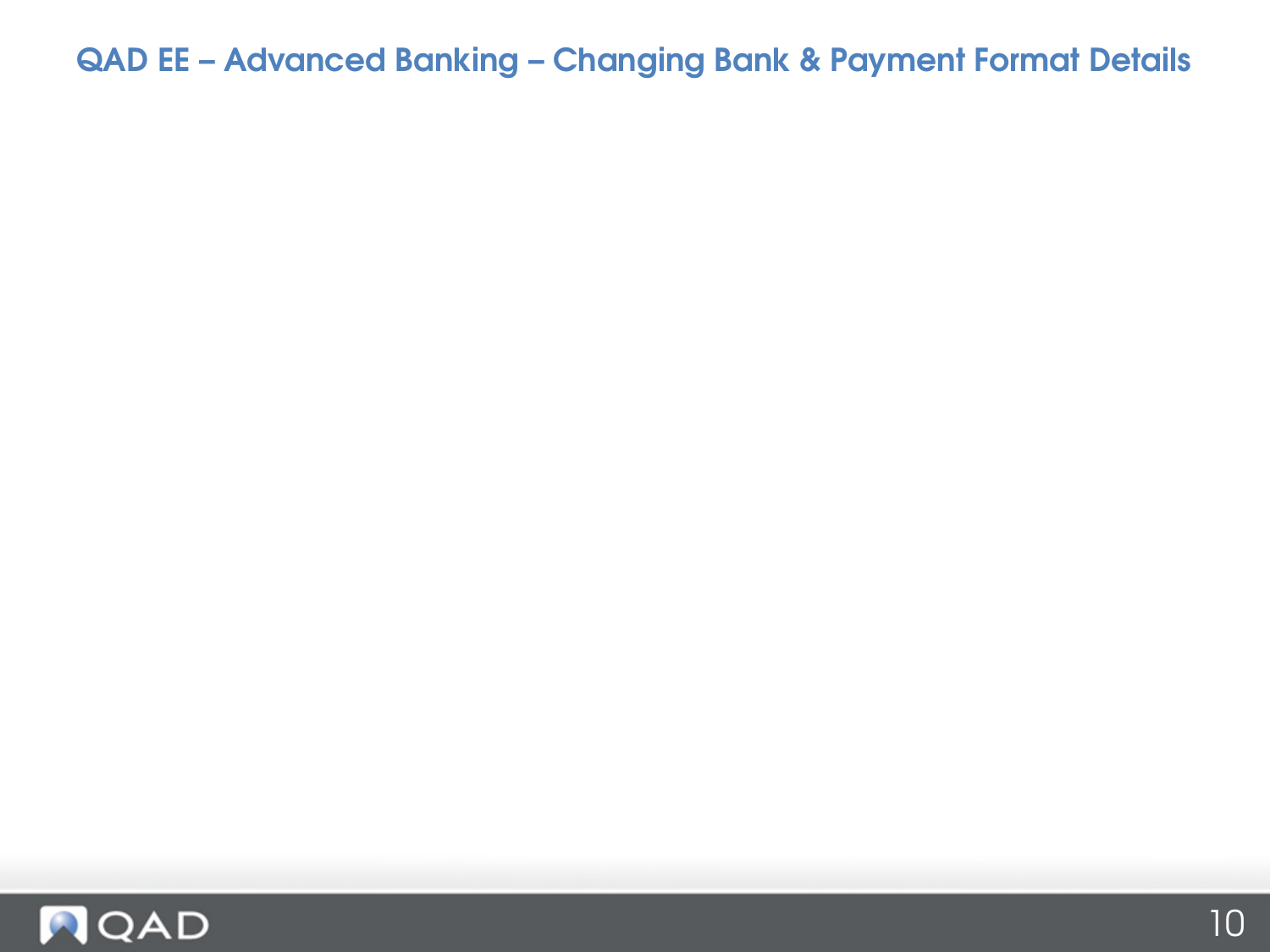

QAD EE – Advanced Banking – Changing Bank & Payment Format Details
#

10